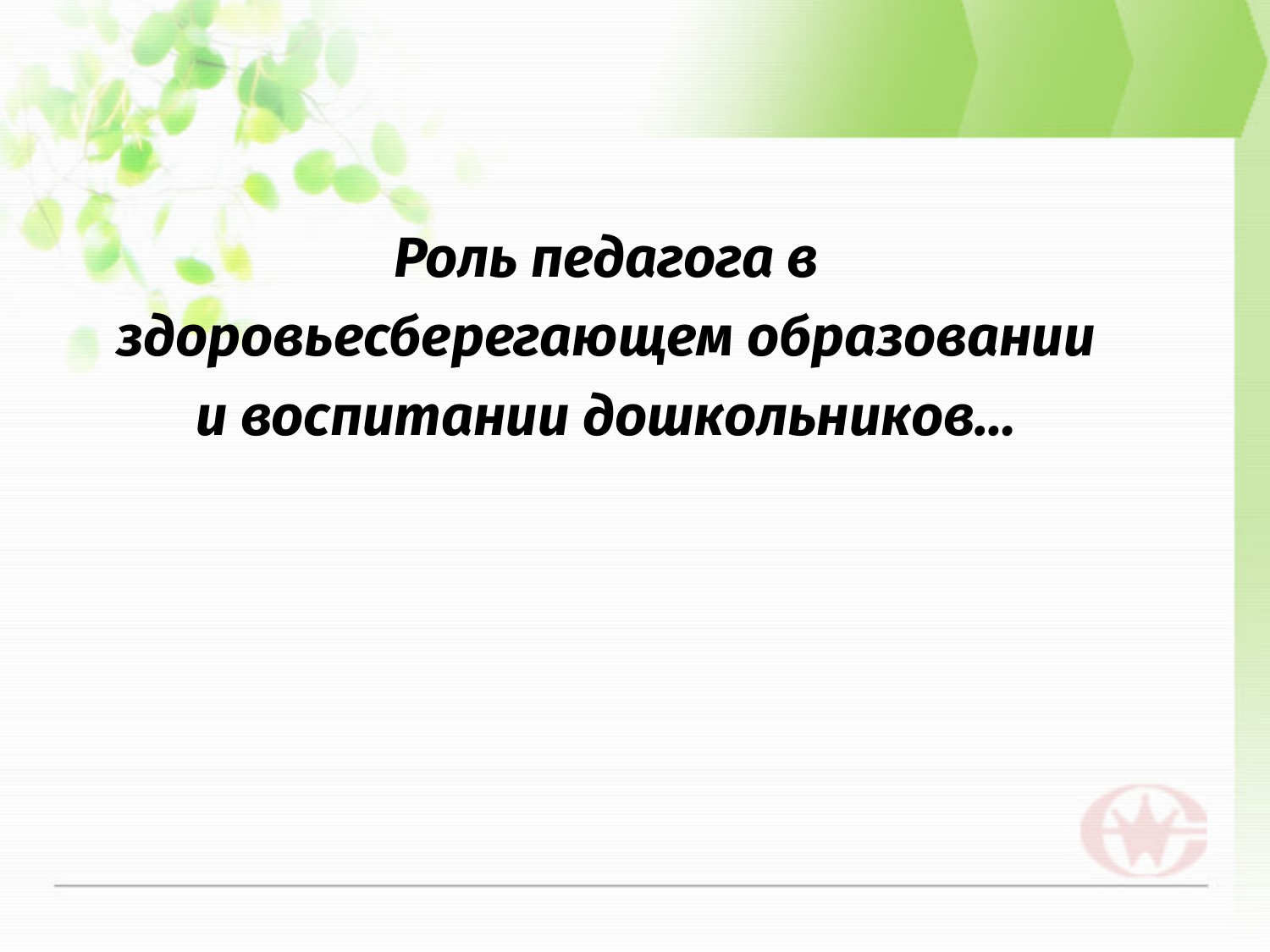

Роль педагога в
 здоровьесберегающем образовании
и воспитании дошкольников…